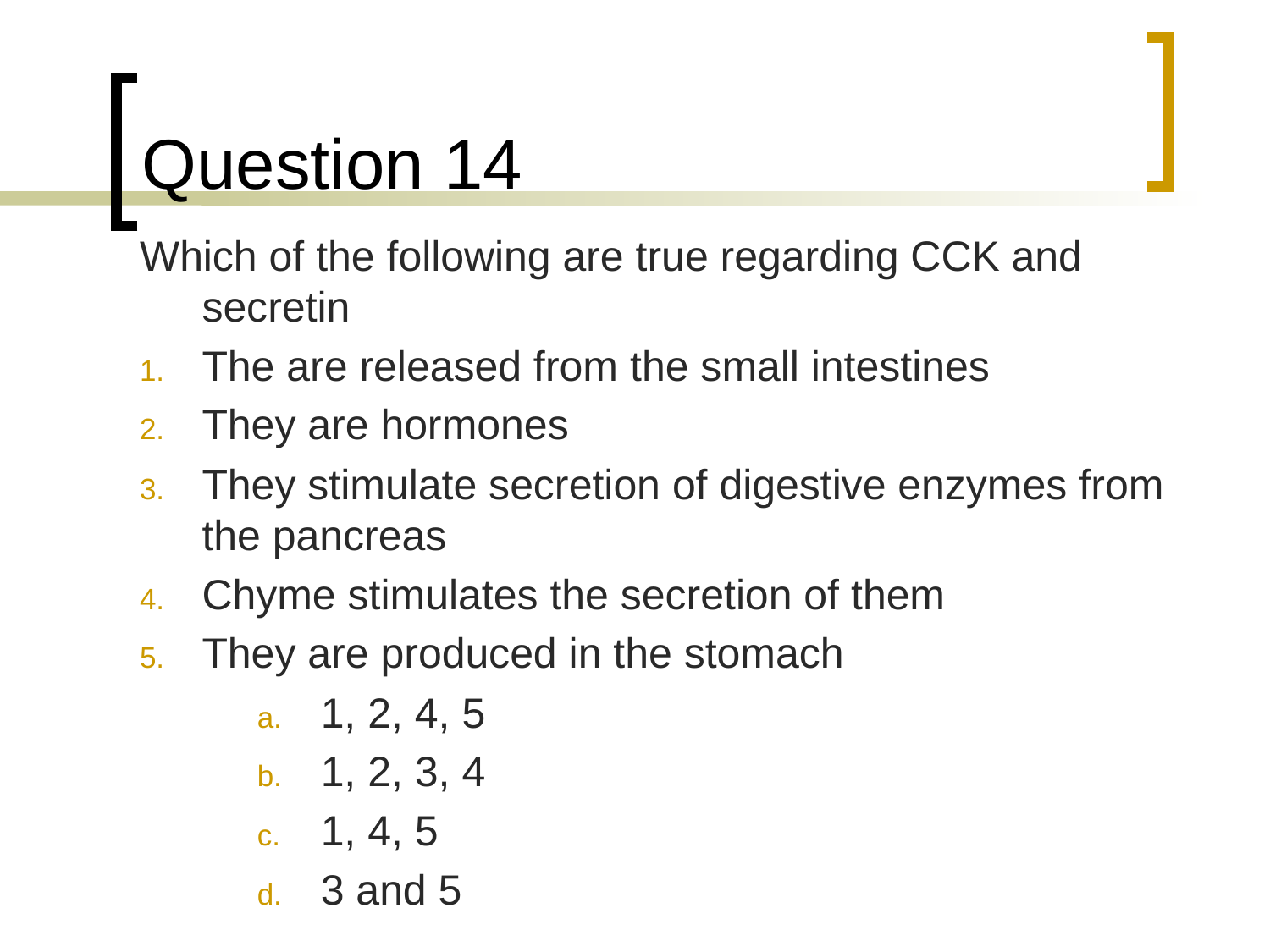

# Question 14
Which of the following are true regarding CCK and secretin
The are released from the small intestines
They are hormones
They stimulate secretion of digestive enzymes from the pancreas
Chyme stimulates the secretion of them
They are produced in the stomach
1, 2, 4, 5
1, 2, 3, 4
1, 4, 5
3 and 5